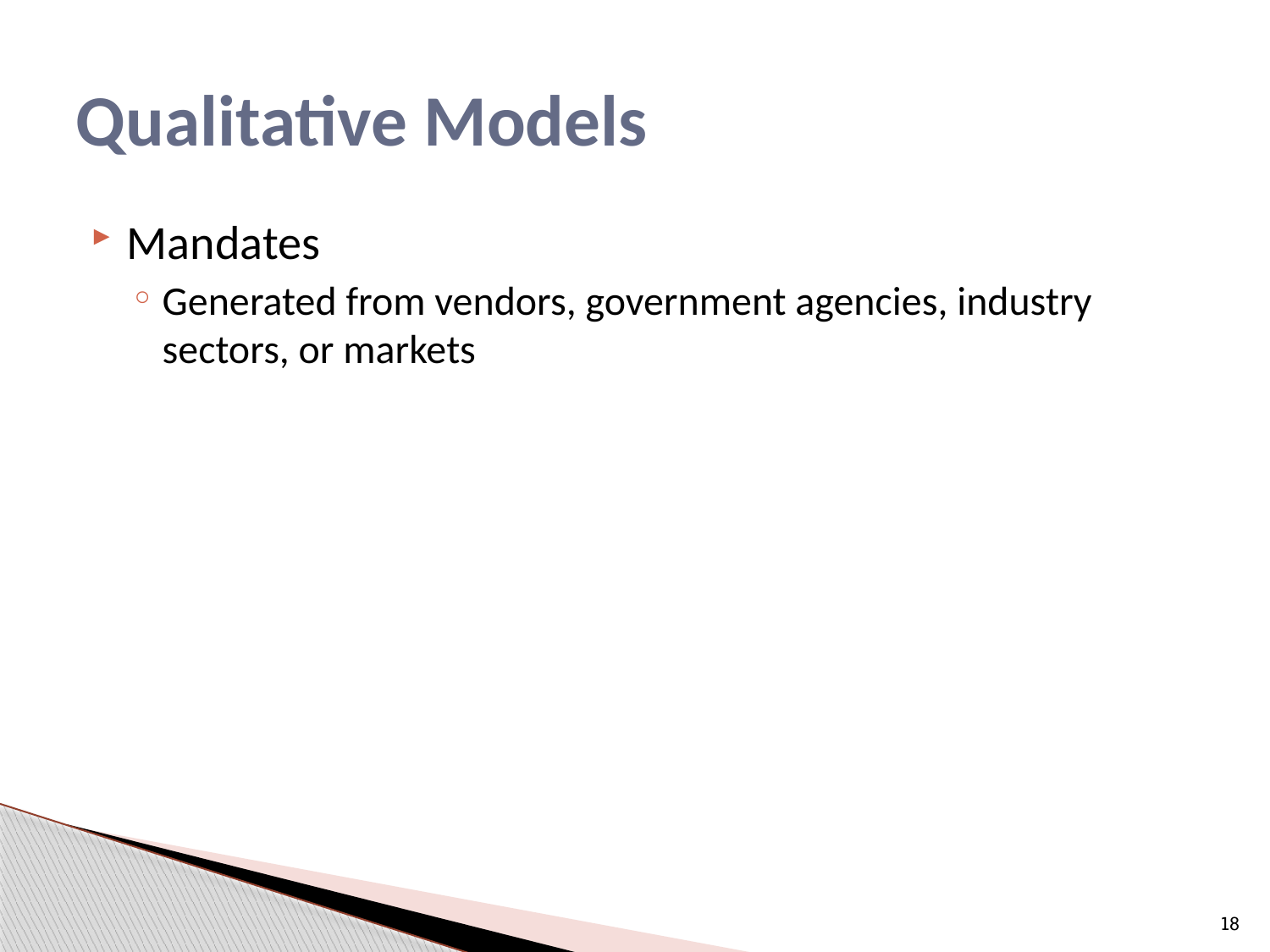

# Qualitative Models
Mandates
Generated from vendors, government agencies, industry sectors, or markets
18